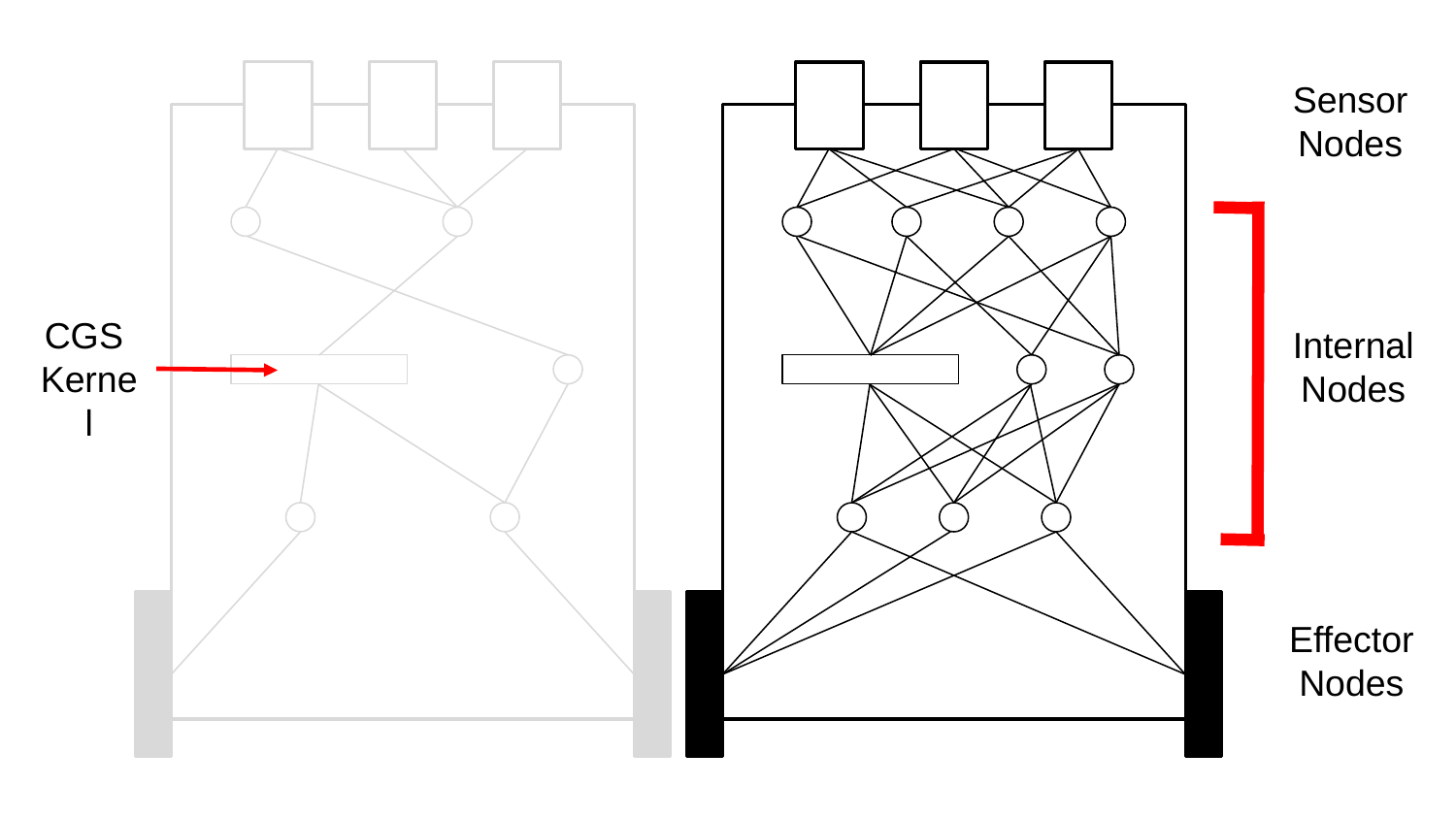

Sensor
Nodes

CGS
Kernel
Internal
Nodes

Effector
Nodes